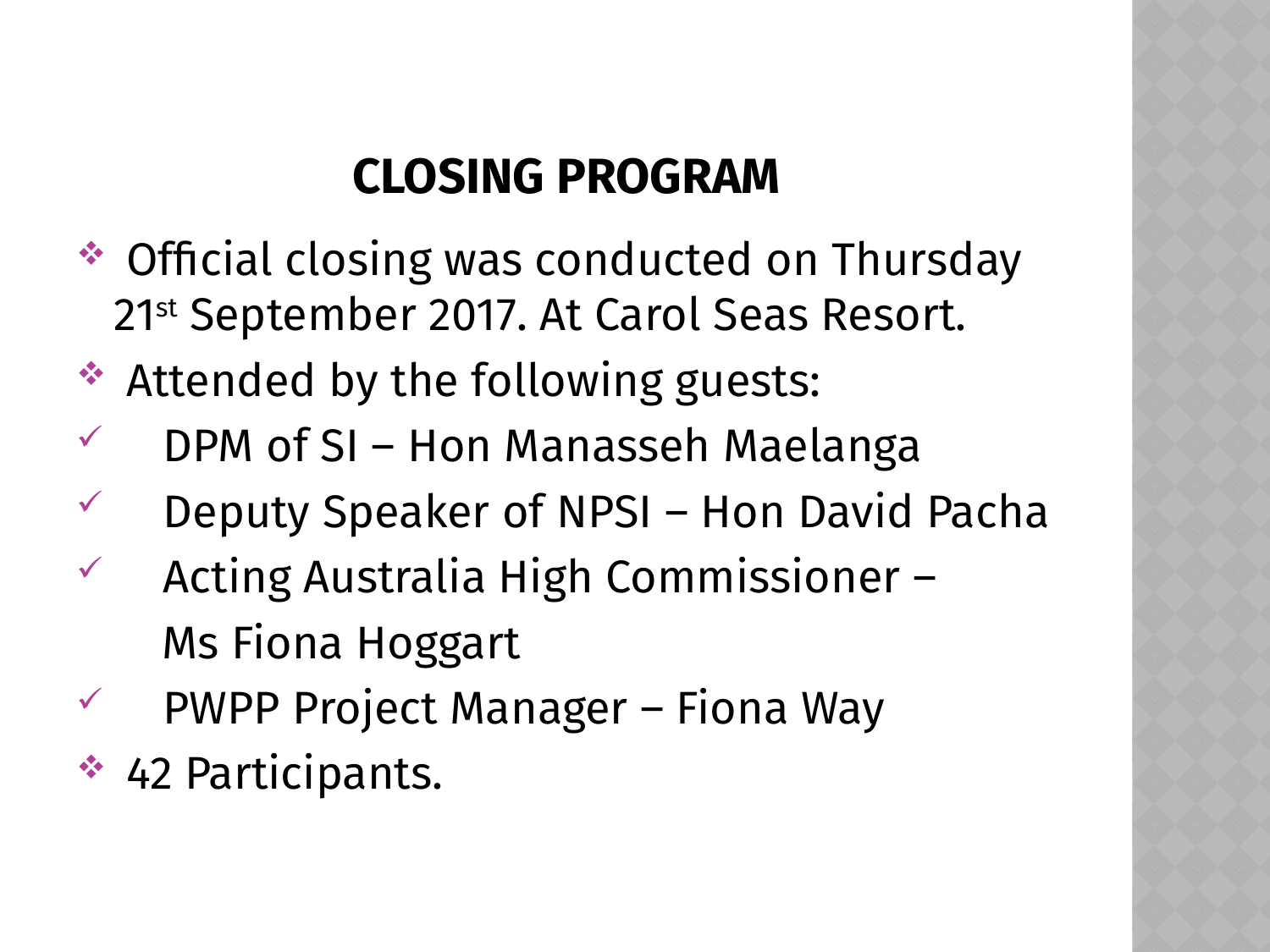

# Closing Program
 Official closing was conducted on Thursday 21st September 2017. At Carol Seas Resort.
 Attended by the following guests:
    DPM of SI – Hon Manasseh Maelanga
    Deputy Speaker of NPSI – Hon David Pacha
    Acting Australia High Commissioner –
       Ms Fiona Hoggart
    PWPP Project Manager – Fiona Way
 42 Participants.